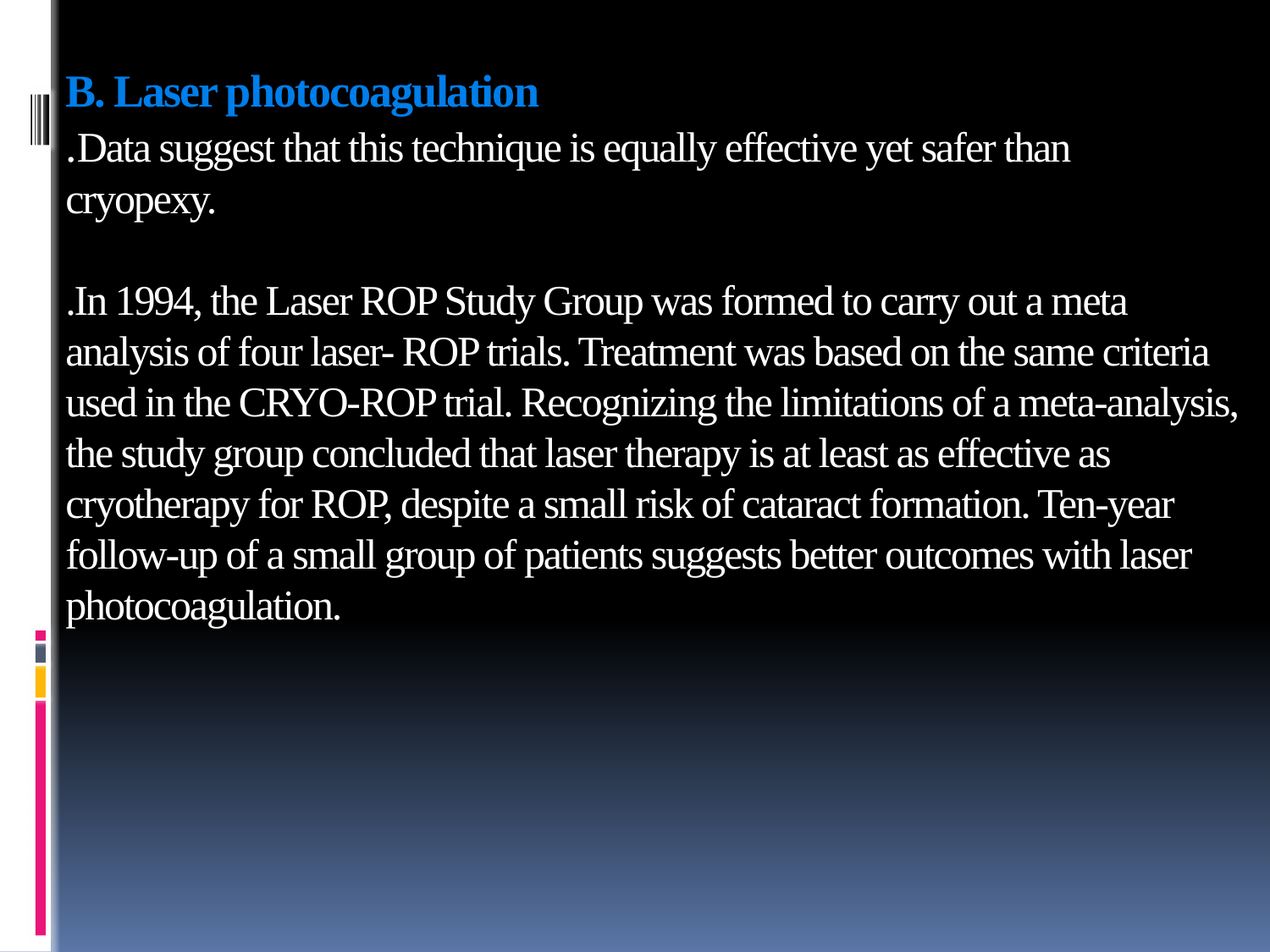

# B. Laser photocoagulation .Data suggest that this technique is equally effective yet safer than cryopexy. .In 1994, the Laser ROP Study Group was formed to carry out a meta analysis of four laser- ROP trials. Treatment was based on the same criteria used in the CRYO-ROP trial. Recognizing the limitations of a meta-analysis, the study group concluded that laser therapy is at least as effective as cryotherapy for ROP, despite a small risk of cataract formation. Ten-year follow-up of a small group of patients suggests better outcomes with laser photocoagulation.